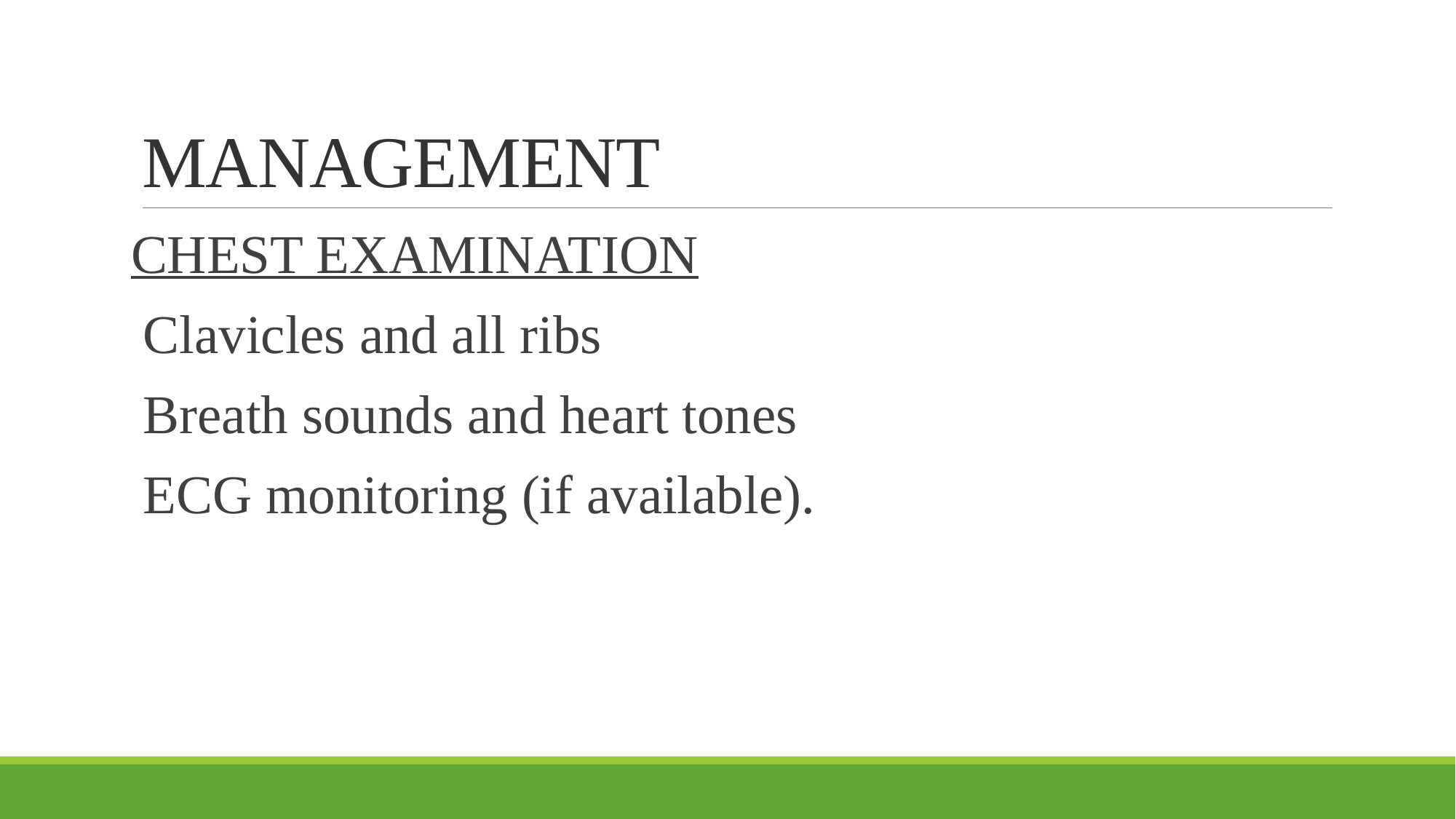

# MANAGEMENT
CHEST EXAMINATION
Clavicles and all ribs
Breath sounds and heart tones
ECG monitoring (if available).